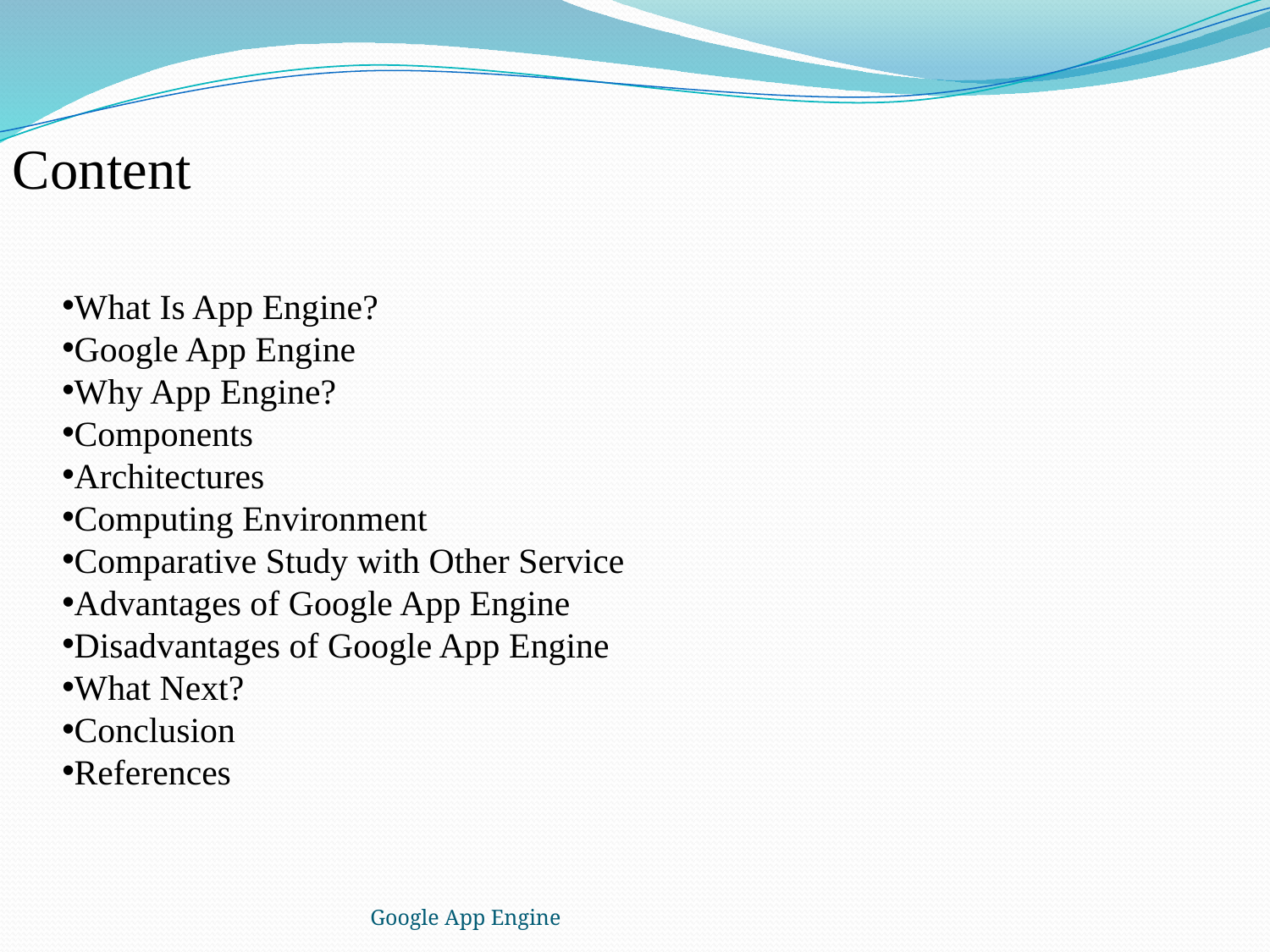

Content
What Is App Engine?
Google App Engine
Why App Engine?
Components
Architectures
Computing Environment
Comparative Study with Other Service
Advantages of Google App Engine
Disadvantages of Google App Engine
What Next?
Conclusion
References
Google App Engine